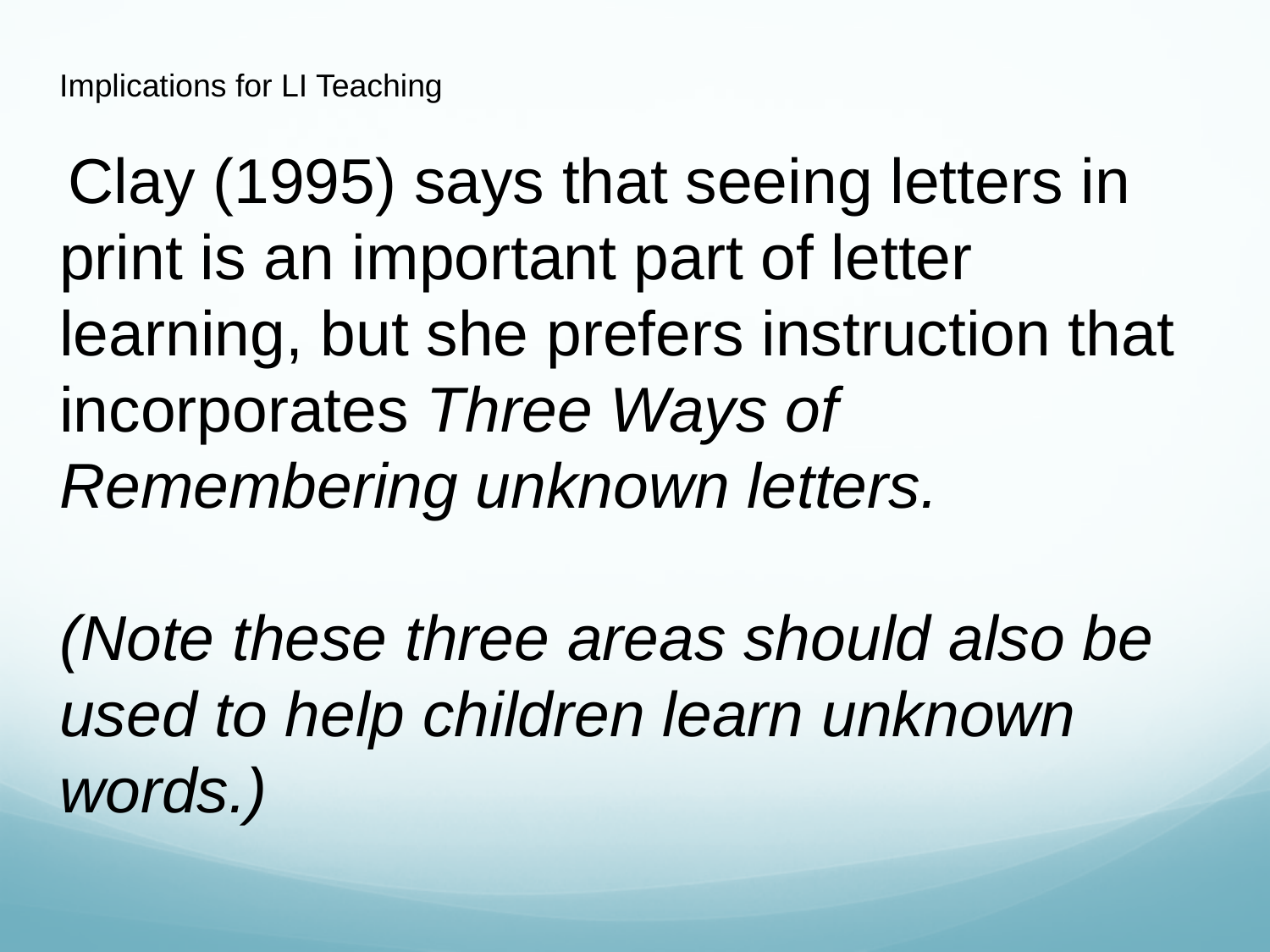

Implications for LI Teaching
 Clay (1995) says that seeing letters in print is an important part of letter learning, but she prefers instruction that incorporates Three Ways of Remembering unknown letters.

(Note these three areas should also be used to help children learn unknown words.)